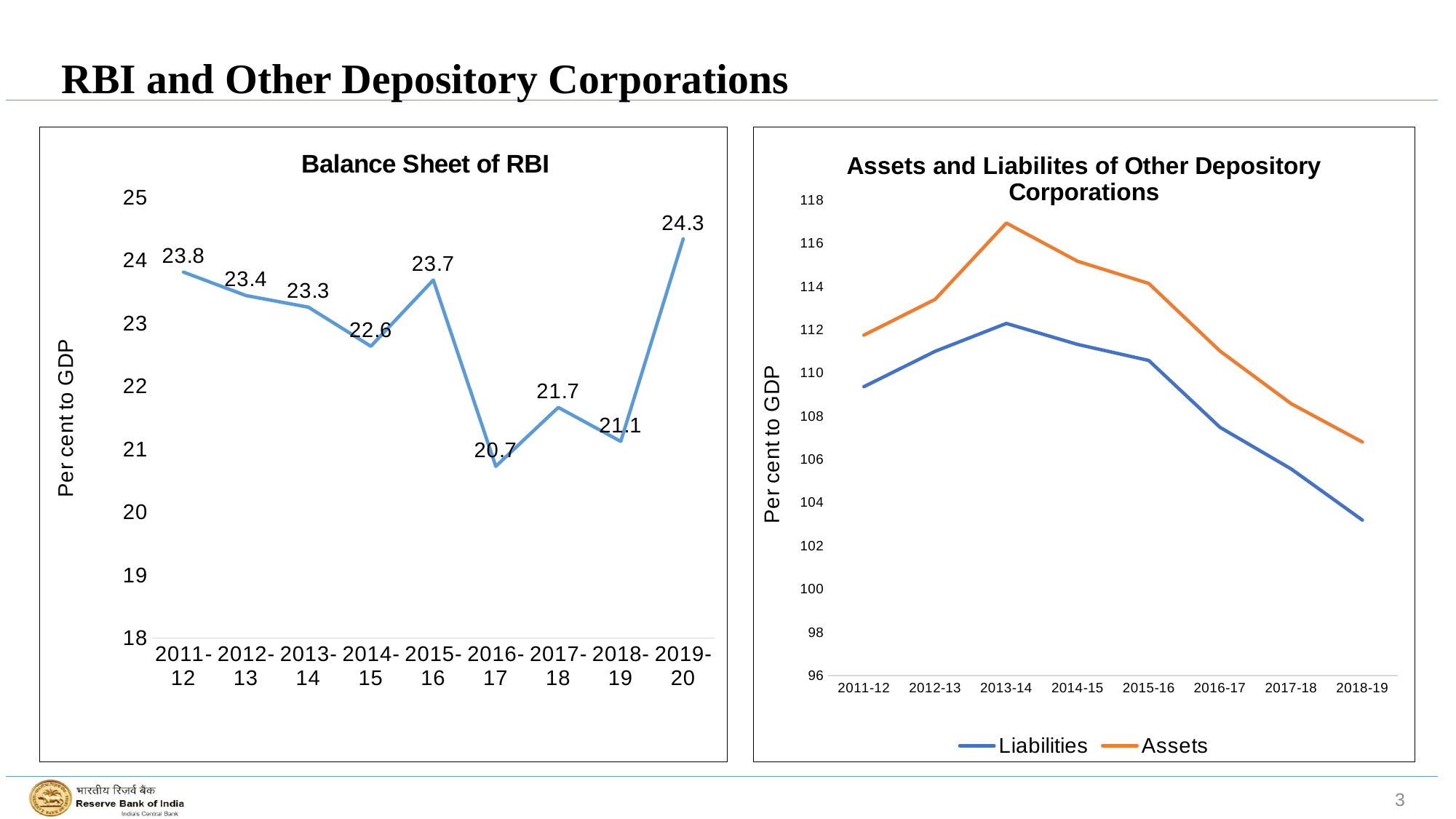

# RBI and Other Depository Corporations

### Chart: Balance Sheet of RBI

| Category | Liabilities-GDP |
|---|---|
| 2011-12 | 23.813135479801463 |
| 2012-13 | 23.440825661487917 |
| 2013-14 | 23.255903983779877 |
| 2014-15 | 22.63474666367621 |
| 2015-16 | 23.687400857719144 |
| 2016-17 | 20.727147913588837 |
| 2017-18 | 21.663189518679744 |
| 2018-19 | 21.123941469921025 |
| 2019-20 | 24.340126615492576 |

### Chart: Assets and Liabilites of Other Depository Corporations

| Category | Liabilities | Assets |
|---|---|---|
| 2011-12 | 109.37637640946294 | 111.7636488510982 |
| 2012-13 | 111.0143385180007 | 113.42204804836432 |
| 2013-14 | 112.30466520777055 | 116.9514694447806 |
| 2014-15 | 111.33461692278678 | 115.18323611453243 |
| 2015-16 | 110.59234201460168 | 114.15615160790121 |
| 2016-17 | 107.49649112286917 | 111.02749875777755 |
| 2017-18 | 105.56638711179112 | 108.5884816495822 |
| 2018-19 | 103.19722448129755 | 106.8146447618895 |
3